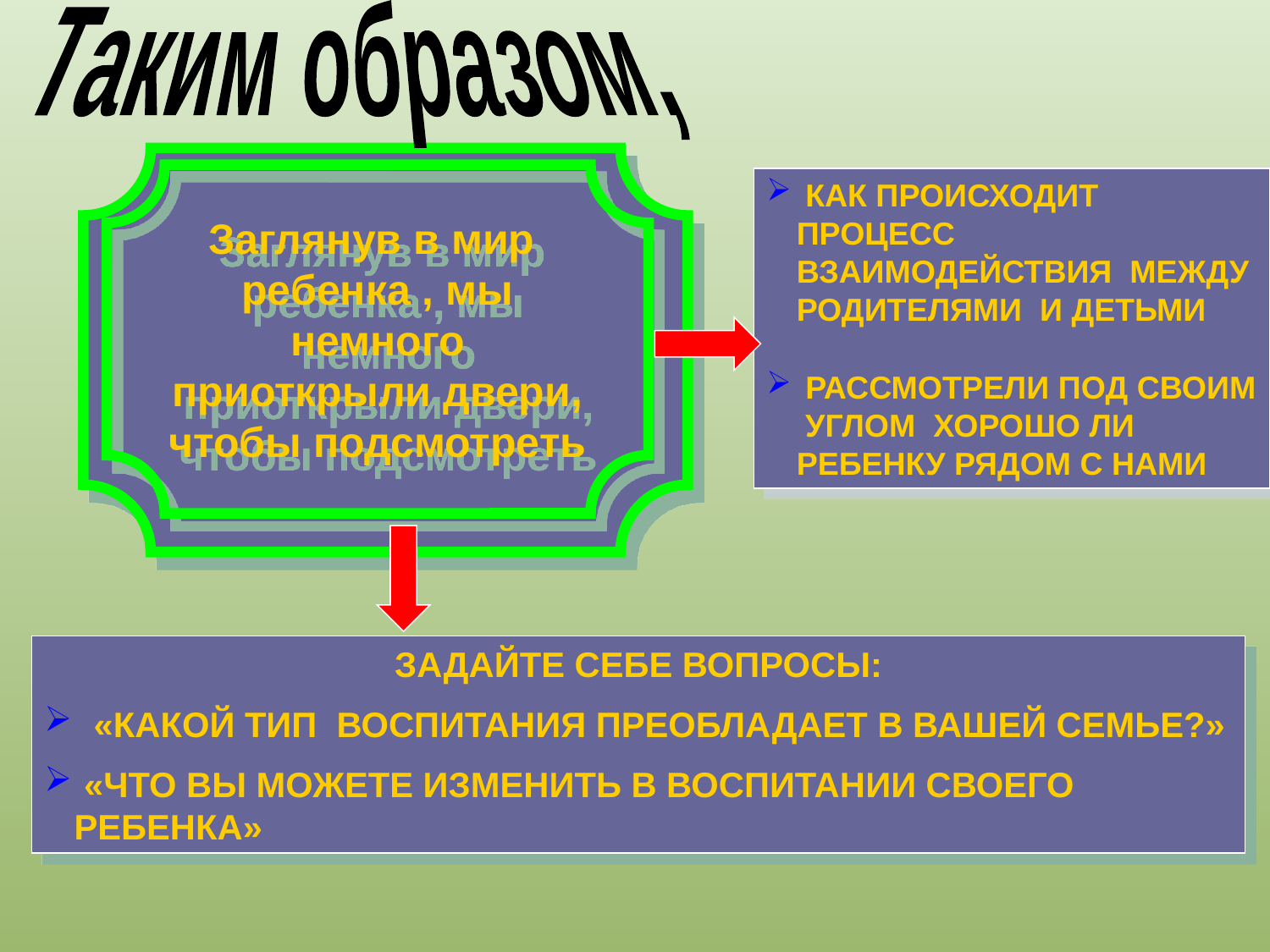

Таким образом,
воспитание как целенаправленный процесс способно влиять на стихийный процесс социализации подрастающего поколения при определенных условиях:
Заглянув в мир  ребенка , мы немного приоткрыли двери, чтобы подсмотреть
 КАК ПРОИСХОДИТ ПРОЦЕСС ВЗАИМОДЕЙСТВИЯ  МЕЖДУ РОДИТЕЛЯМИ  И ДЕТЬМИ

 РАССМОТРЕЛИ ПОД СВОИМ  УГЛОМ  ХОРОШО ЛИ РЕБЕНКУ РЯДОМ С НАМИ

ЗАДАЙТЕ СЕБЕ ВОПРОСЫ:
  «КАКОЙ ТИП  ВОСПИТАНИЯ ПРЕОБЛАДАЕТ В ВАШЕЙ СЕМЬЕ?»
 «ЧТО ВЫ МОЖЕТЕ ИЗМЕНИТЬ В ВОСПИТАНИИ СВОЕГО  РЕБЕНКА»